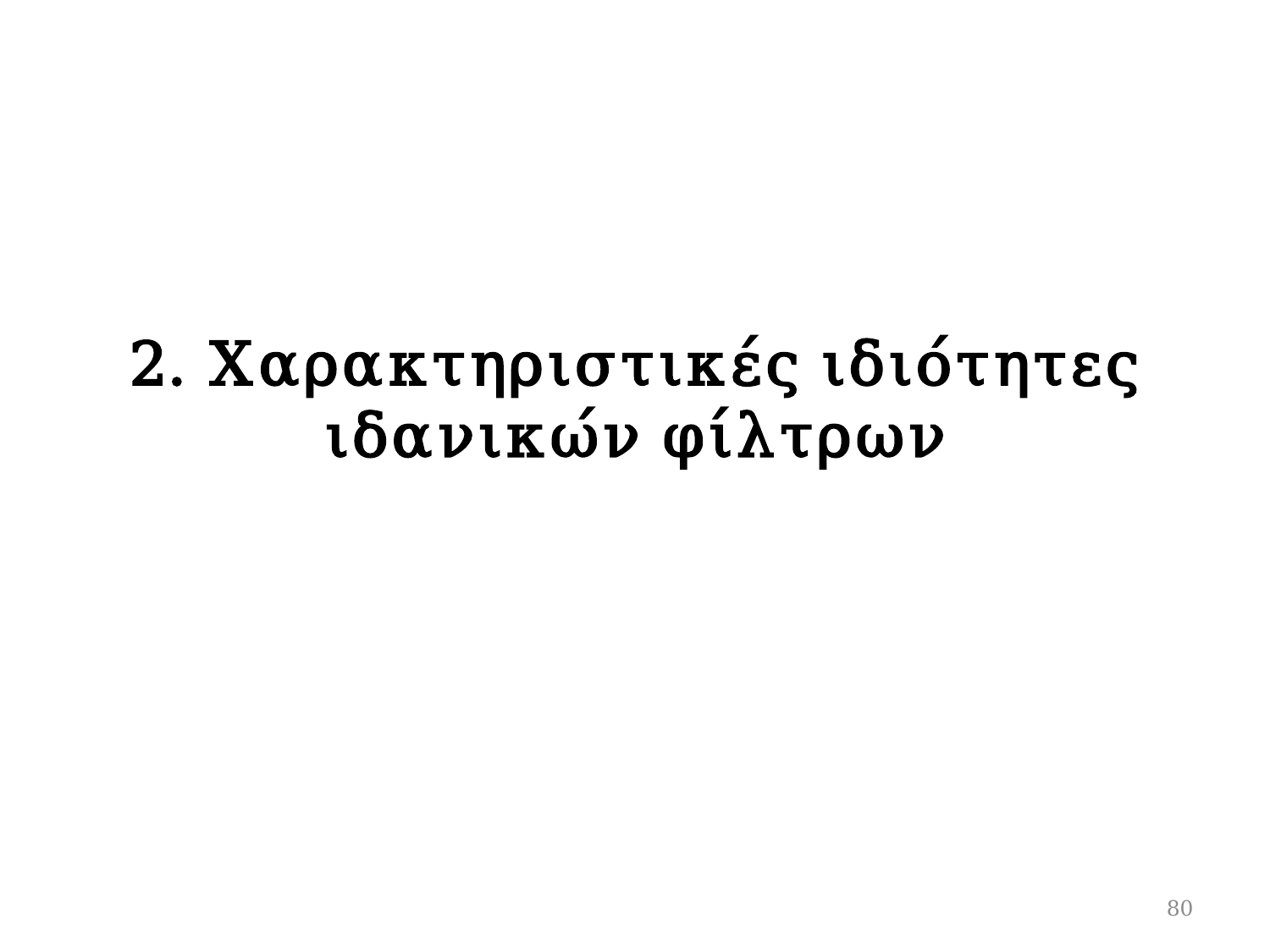

# 2. Χαρακτηριστικές ιδιότητες ιδανικών φίλτρων
80